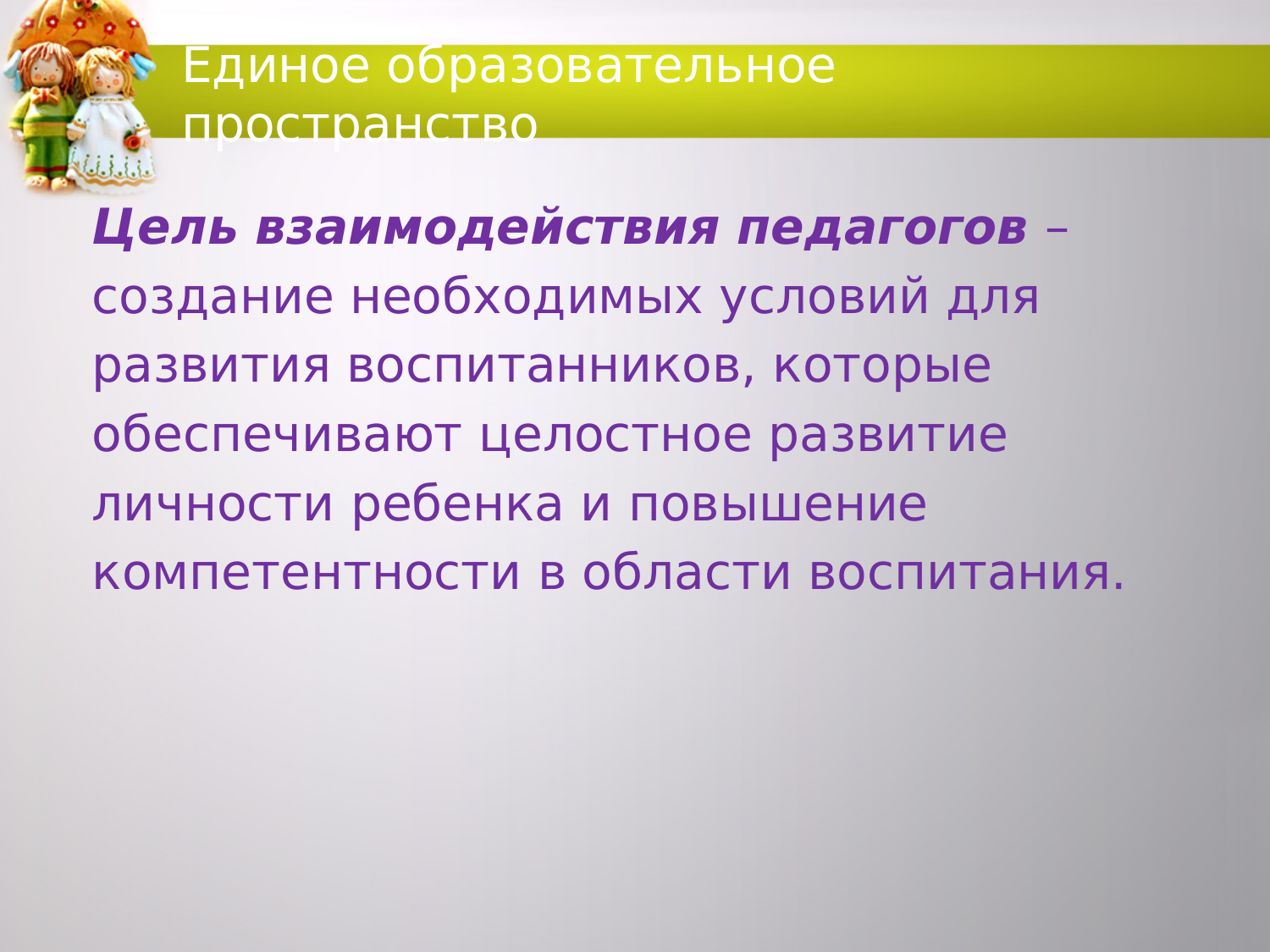

# Единое образовательное пространство
Цель взаимодействия педагогов –
создание необходимых условий для
развития воспитанников, которые
обеспечивают целостное развитие
личности ребенка и повышение
компетентности в области воспитания.